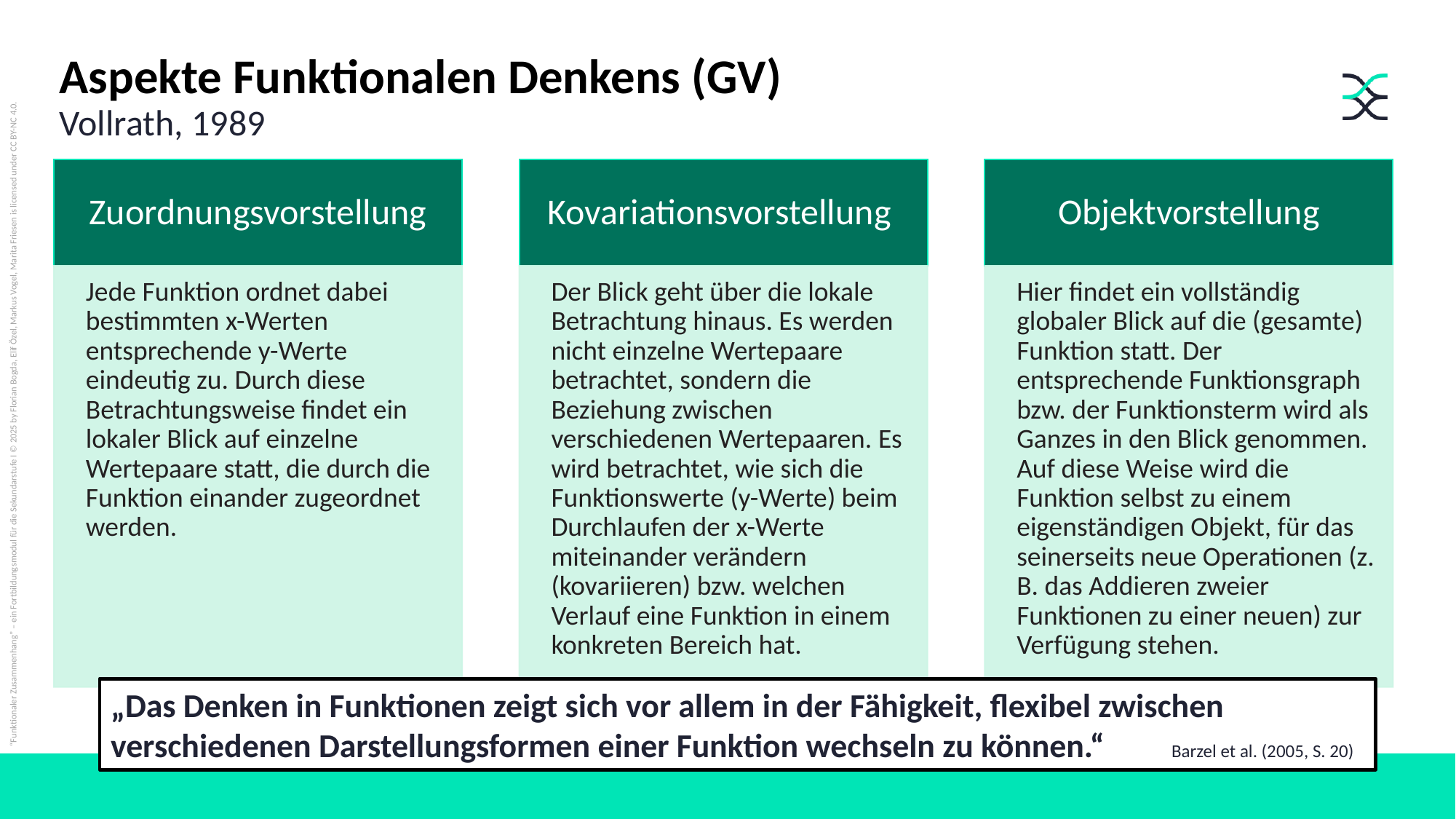

Aspekte Funktionalen Denkens (GV)
Vollrath, 1989

Zuordnungsvorstellung
Jede Funktion ordnet dabei bestimmten x-Werten entsprechende y-Werte eindeutig zu. Durch diese Betrachtungsweise findet ein lokaler Blick auf einzelne Wertepaare statt, die durch die Funktion einander zugeordnet werden.

Kovariationsvorstellung
Der Blick geht über die lokale Betrachtung hinaus. Es werden nicht einzelne Wertepaare betrachtet, sondern die Beziehung zwischen verschiedenen Wertepaaren. Es wird betrachtet, wie sich die Funktionswerte (y-Werte) beim Durchlaufen der x-Werte miteinander verändern (kovariieren) bzw. welchen Verlauf eine Funktion in einem konkreten Bereich hat.
Objektvorstellung
Hier findet ein vollständig globaler Blick auf die (gesamte) Funktion statt. Der entsprechende Funktionsgraph bzw. der Funktionsterm wird als Ganzes in den Blick genommen. Auf diese Weise wird die Funktion selbst zu einem eigenständigen Objekt, für das seinerseits neue Operationen (z. B. das Addieren zweier Funktionen zu einer neuen) zur Verfügung stehen.
 “Funktionaler Zusammenhang” – ein Fortbildungsmodul für die Sekundarstufe I © 2025 by Florian Bogda, Elif Özel, Markus Vogel, Marita Friesen is licensed under CC BY-NC 4.0.
„Das Denken in Funktionen zeigt sich vor allem in der Fähigkeit, flexibel zwischen verschiedenen Darstellungsformen einer Funktion wechseln zu können.“         Barzel et al. (2005, S. 20)